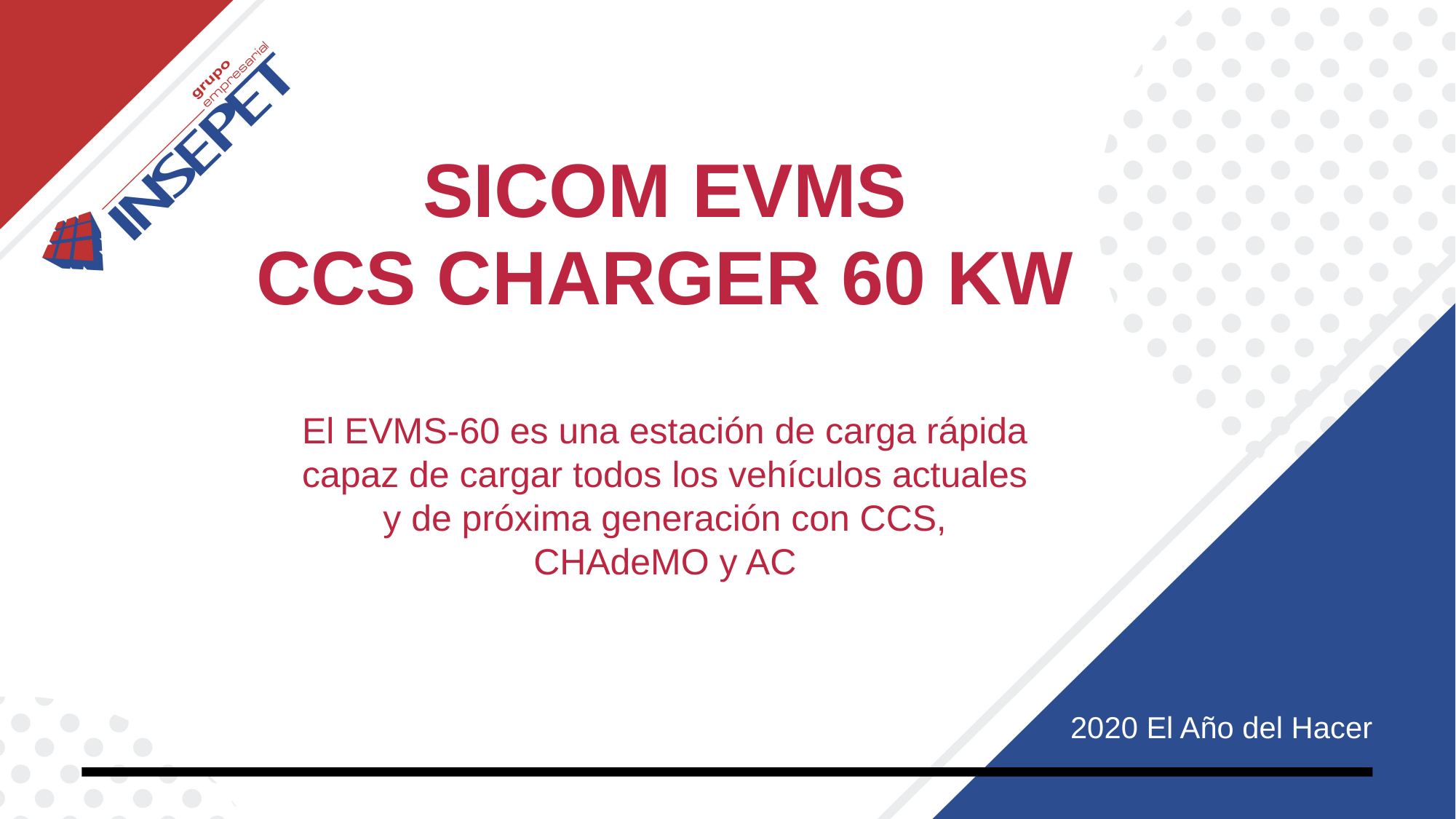

SICOM EVMS
CCS CHARGER 60 KW
El EVMS-60 es una estación de carga rápida capaz de cargar todos los vehículos actuales y de próxima generación con CCS, CHAdeMO y AC
2020 El Año del Hacer